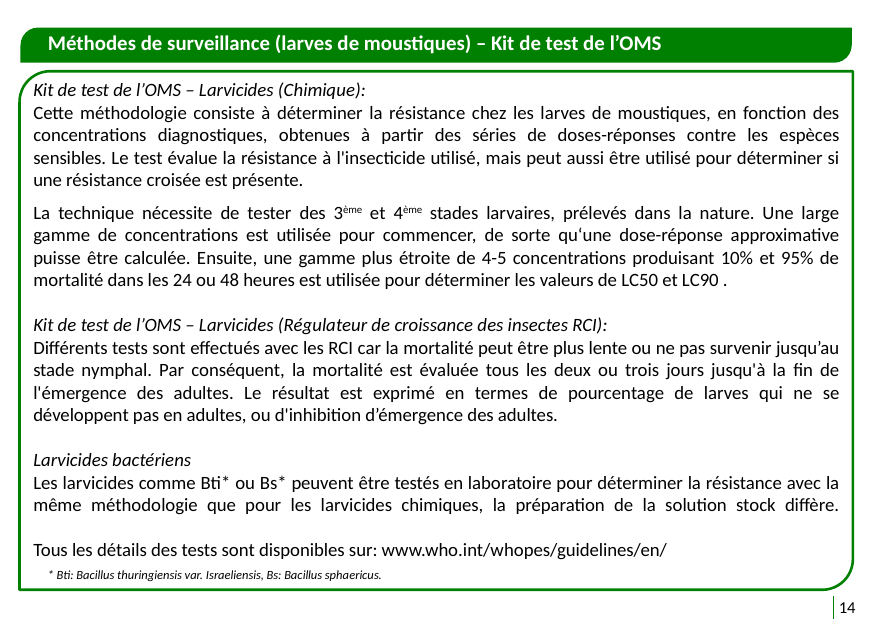

Méthodes de surveillance (larves de moustiques) – Kit de test de l’OMS

Kit de test de l’OMS – Larvicides (Chimique):
Cette méthodologie consiste à déterminer la résistance chez les larves de moustiques, en fonction des concentrations diagnostiques, obtenues à partir des séries de doses-réponses contre les espèces sensibles. Le test évalue la résistance à l'insecticide utilisé, mais peut aussi être utilisé pour déterminer si une résistance croisée est présente.

La technique nécessite de tester des 3ème et 4ème stades larvaires, prélevés dans la nature. Une large gamme de concentrations est utilisée pour commencer, de sorte qu‘une dose-réponse approximative puisse être calculée. Ensuite, une gamme plus étroite de 4-5 concentrations produisant 10% et 95% de mortalité dans les 24 ou 48 heures est utilisée pour déterminer les valeurs de LC50 et LC90 .

Kit de test de l’OMS – Larvicides (Régulateur de croissance des insectes RCI):
Différents tests sont effectués avec les RCI car la mortalité peut être plus lente ou ne pas survenir jusqu’au stade nymphal. Par conséquent, la mortalité est évaluée tous les deux ou trois jours jusqu'à la fin de l'émergence des adultes. Le résultat est exprimé en termes de pourcentage de larves qui ne se développent pas en adultes, ou d'inhibition d’émergence des adultes.

Larvicides bactériens
Les larvicides comme Bti* ou Bs* peuvent être testés en laboratoire pour déterminer la résistance avec la même méthodologie que pour les larvicides chimiques, la préparation de la solution stock diffère.
Tous les détails des tests sont disponibles sur: www.who.int/whopes/guidelines/en/

* Bti: Bacillus thuringiensis var. Israeliensis, Bs: Bacillus sphaericus.

14